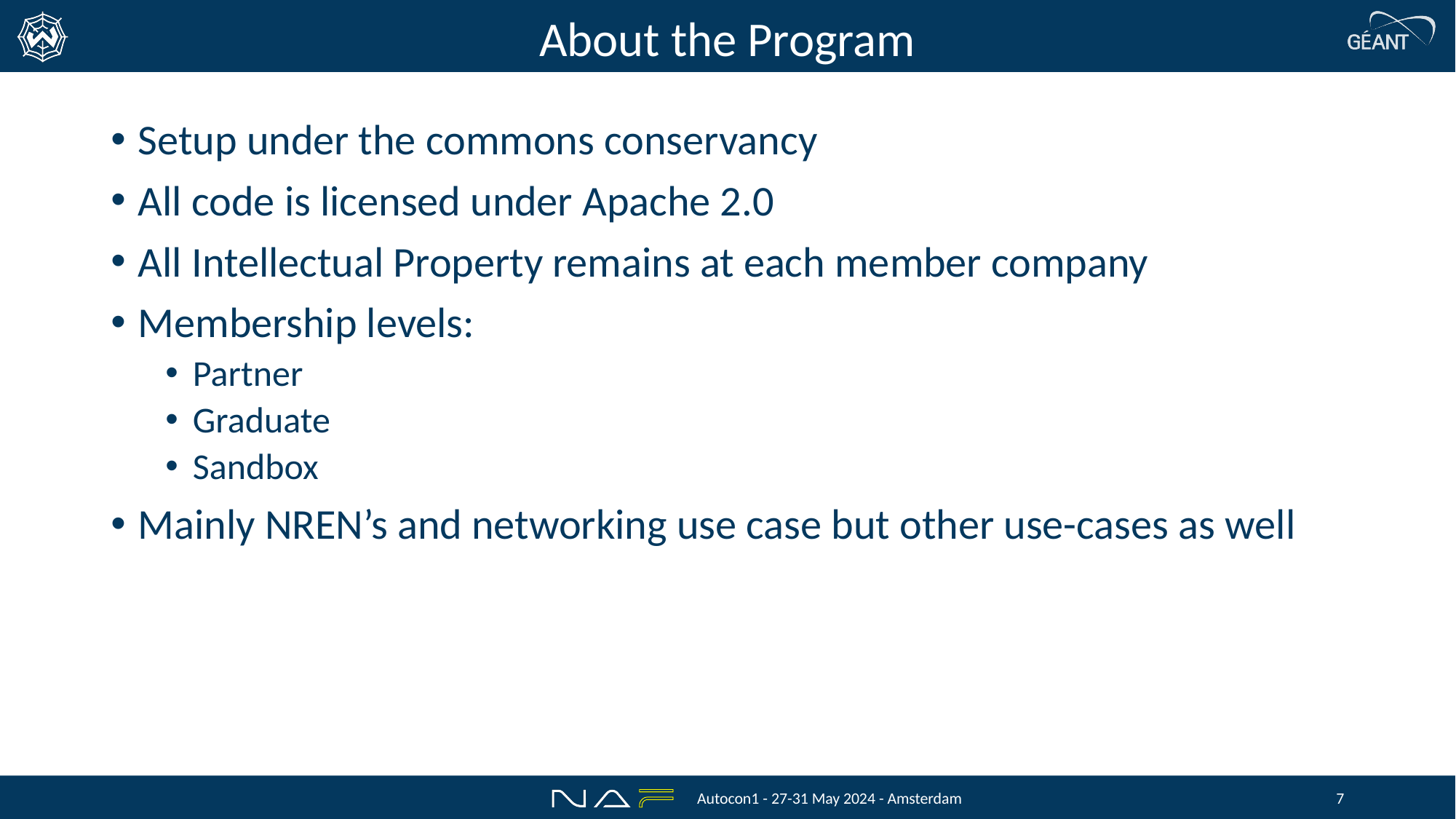

# About the Program
Setup under the commons conservancy
All code is licensed under Apache 2.0
All Intellectual Property remains at each member company
Membership levels:
Partner
Graduate
Sandbox
Mainly NREN’s and networking use case but other use-cases as well
Autocon1 - 27-31 May 2024 - Amsterdam
7